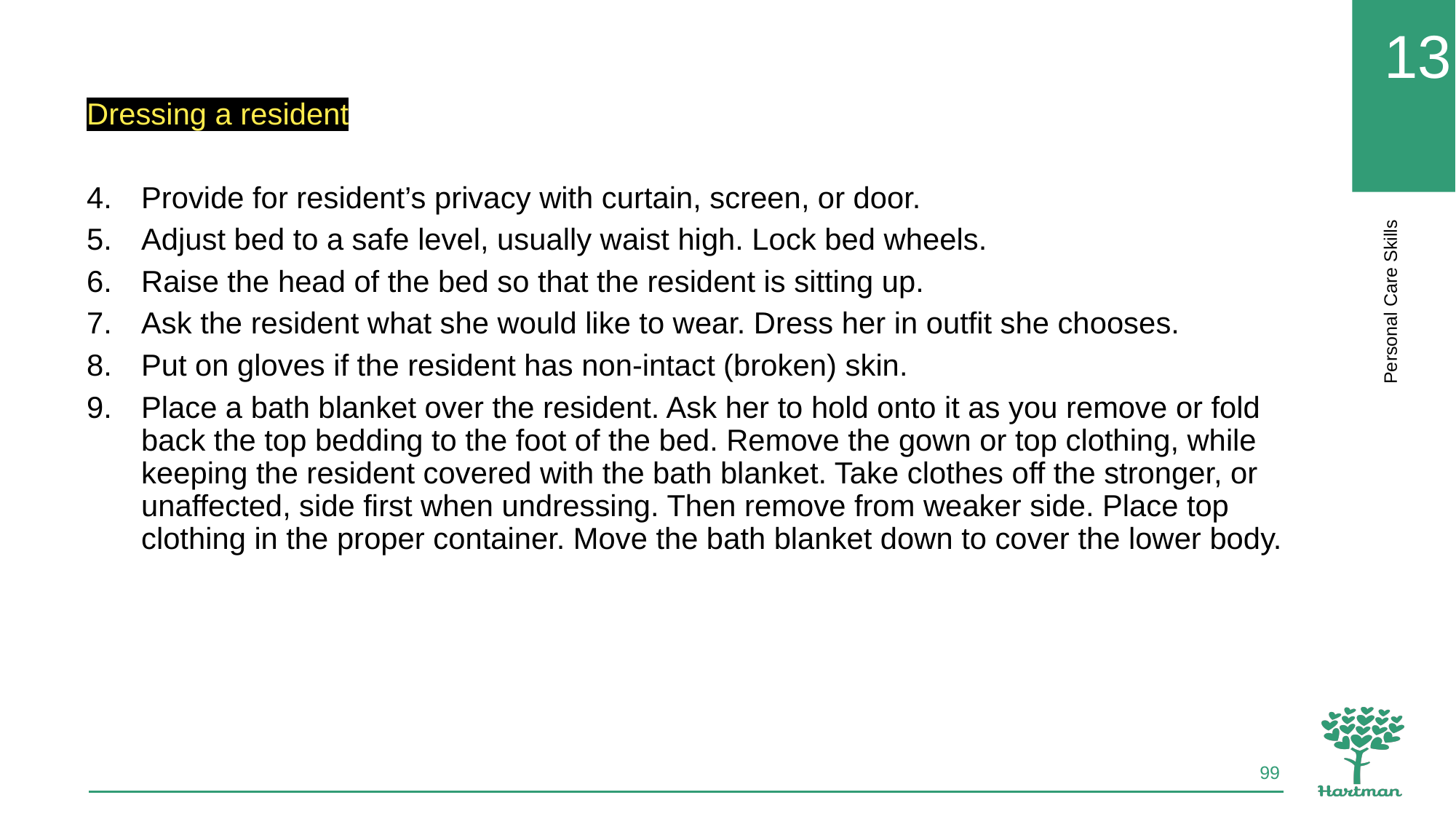

Dressing a resident

Provide for resident’s privacy with curtain, screen, or door.
Adjust bed to a safe level, usually waist high. Lock bed wheels.
Raise the head of the bed so that the resident is sitting up.
Ask the resident what she would like to wear. Dress her in outfit she chooses.
Put on gloves if the resident has non-intact (broken) skin.
Place a bath blanket over the resident. Ask her to hold onto it as you remove or fold back the top bedding to the foot of the bed. Remove the gown or top clothing, while keeping the resident covered with the bath blanket. Take clothes off the stronger, or unaffected, side first when undressing. Then remove from weaker side. Place top clothing in the proper container. Move the bath blanket down to cover the lower body.

99